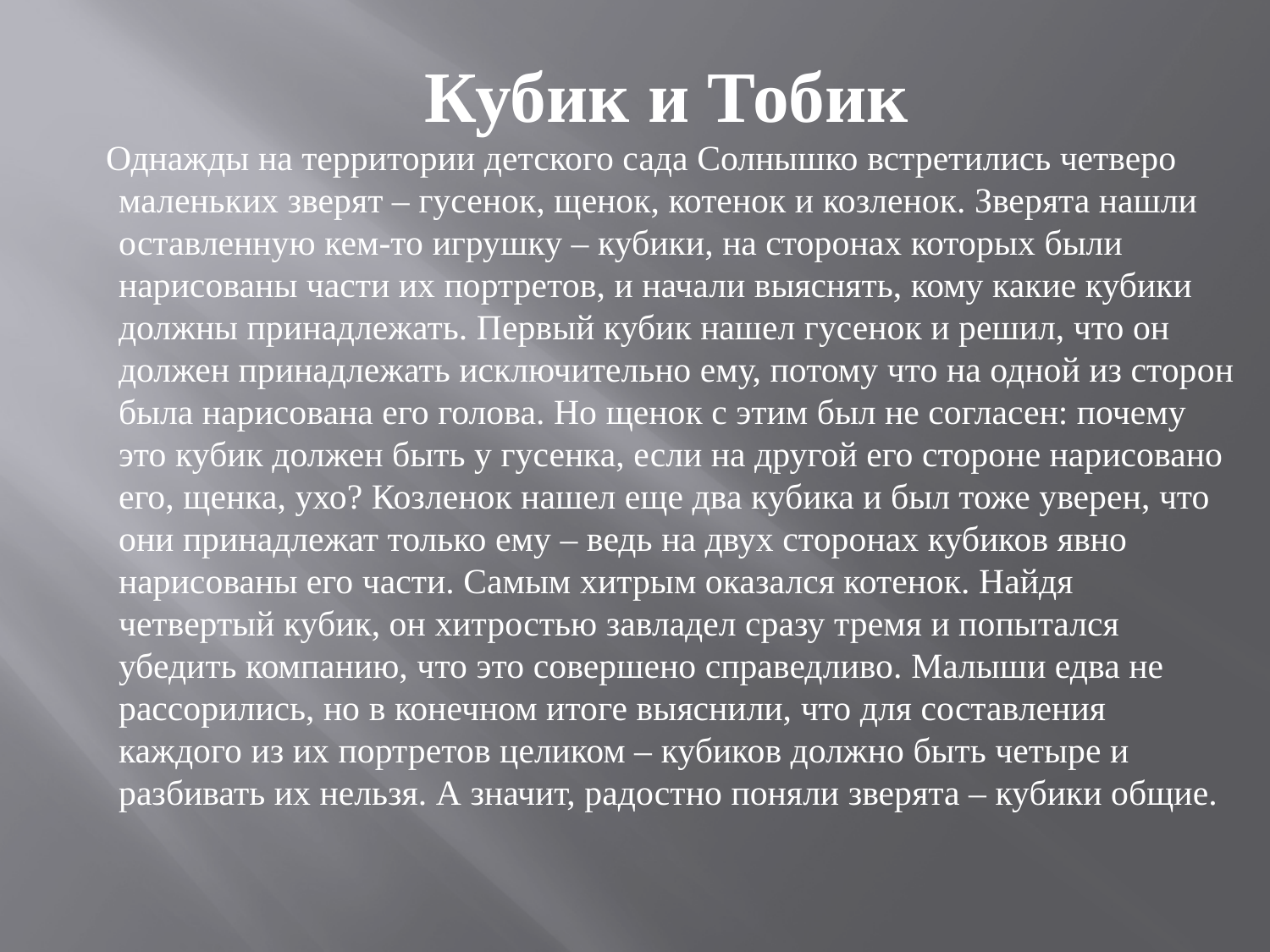

# Кубик и Тобик
     Однажды на территории детского сада Солнышко встретились четверо маленьких зверят – гусенок, щенок, котенок и козленок. Зверята нашли оставленную кем-то игрушку – кубики, на сторонах которых были нарисованы части их портретов, и начали выяснять, кому какие кубики должны принадлежать. Первый кубик нашел гусенок и решил, что он должен принадлежать исключительно ему, потому что на одной из сторон была нарисована его голова. Но щенок с этим был не согласен: почему это кубик должен быть у гусенка, если на другой его стороне нарисовано его, щенка, ухо? Козленок нашел еще два кубика и был тоже уверен, что они принадлежат только ему – ведь на двух сторонах кубиков явно нарисованы его части. Самым хитрым оказался котенок. Найдя четвертый кубик, он хитростью завладел сразу тремя и попытался убедить компанию, что это совершено справедливо. Малыши едва не рассорились, но в конечном итоге выяснили, что для составления каждого из их портретов целиком – кубиков должно быть четыре и разбивать их нельзя. А значит, радостно поняли зверята – кубики общие.